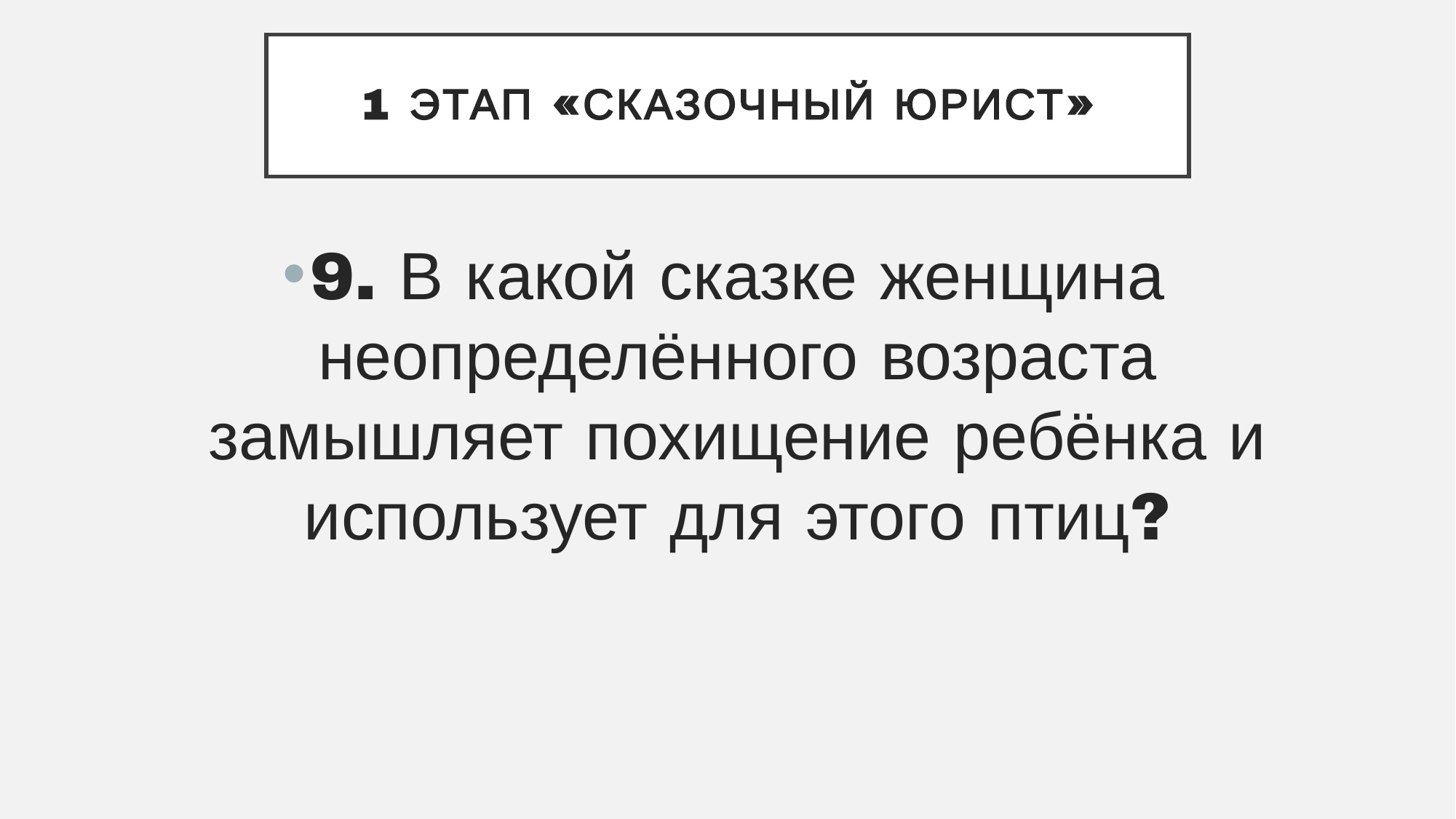

# 1 этап «Сказочный юрист»
9. В какой сказке женщина неопределённого возраста замышляет похищение ребёнка и использует для этого птиц?